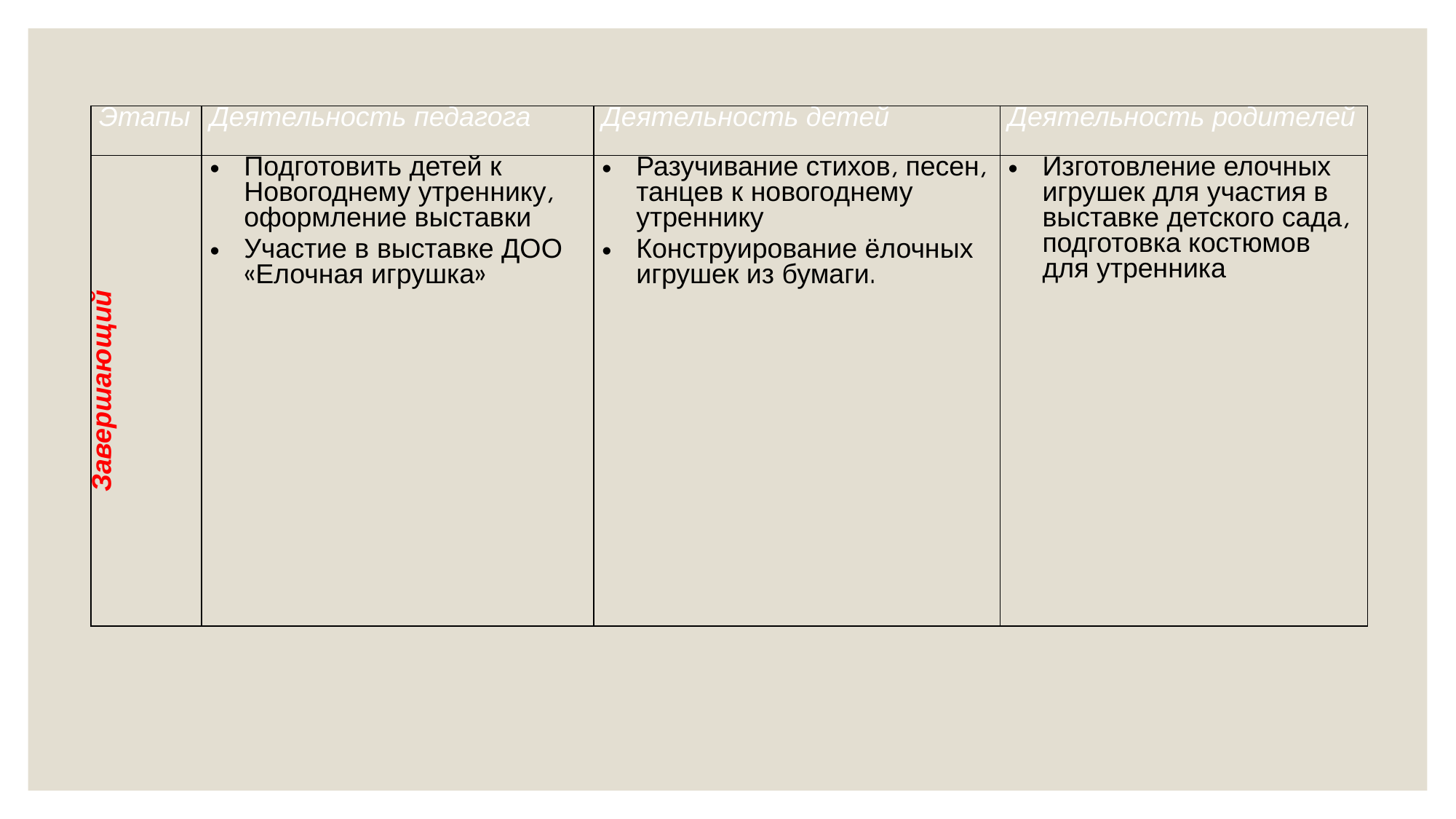

| Этапы | Деятельность педагога | Деятельность детей | Деятельность родителей |
| --- | --- | --- | --- |
| Завершающий | Подготовить детей к Новогоднему утреннику, оформление выставки Участие в выставке ДОО «Елочная игрушка» | Разучивание стихов, песен, танцев к новогоднему  утреннику Конструирование ёлочных игрушек из бумаги. | Изготовление елочных игрушек для участия в выставке детского сада, подготовка костюмов для утренника |